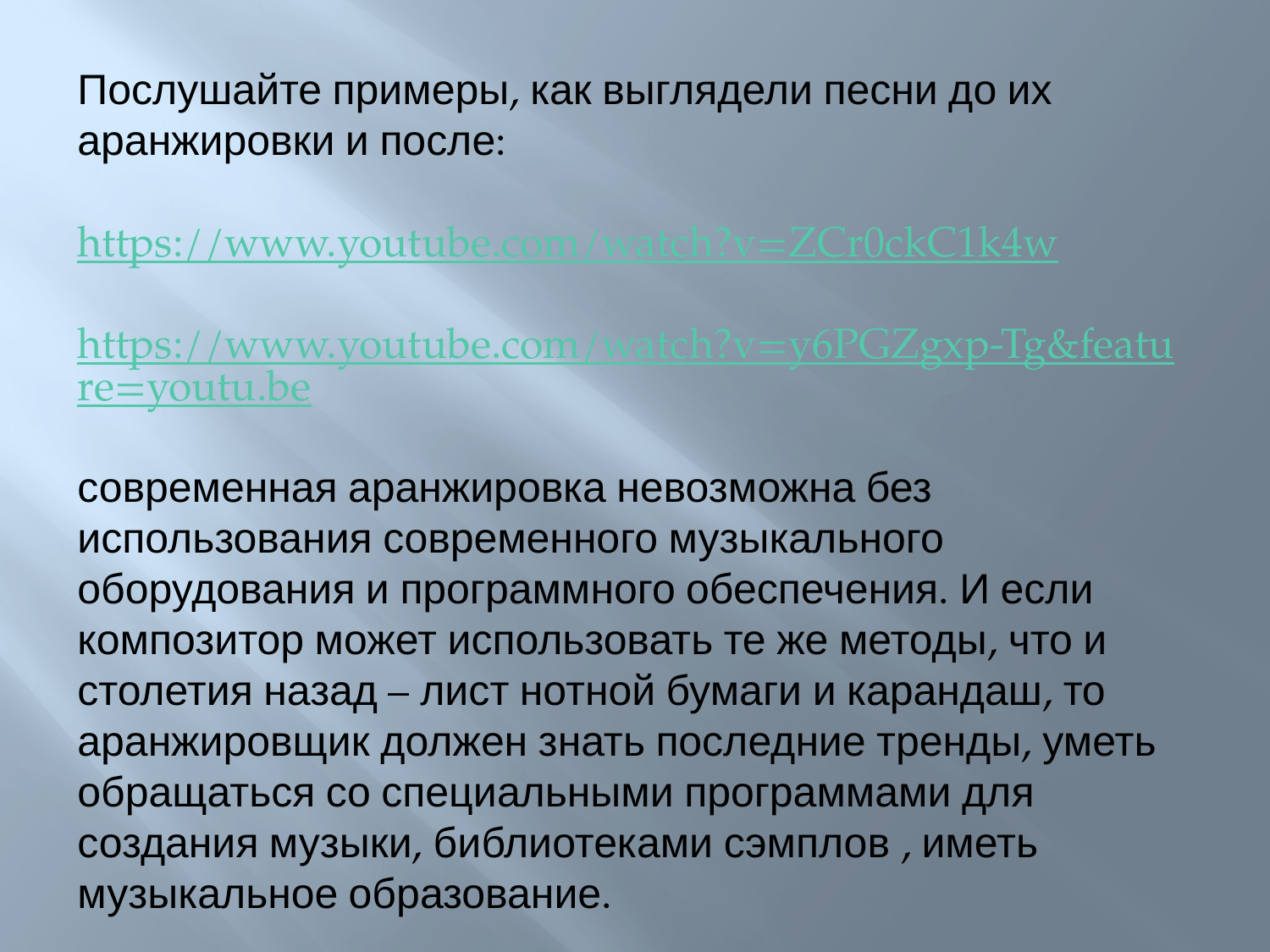

Послушайте примеры, как выглядели песни до их аранжировки и после:

https://www.youtube.com/watch?v=ZCr0ckC1k4w

https://www.youtube.com/watch?v=y6PGZgxp-Tg&feature=youtu.be

современная аранжировка невозможна без использования современного музыкального оборудования и программного обеспечения. И если композитор может использовать те же методы, что и столетия назад – лист нотной бумаги и карандаш, то аранжировщик должен знать последние тренды, уметь обращаться со специальными программами для создания музыки, библиотеками сэмплов , иметь музыкальное образование.